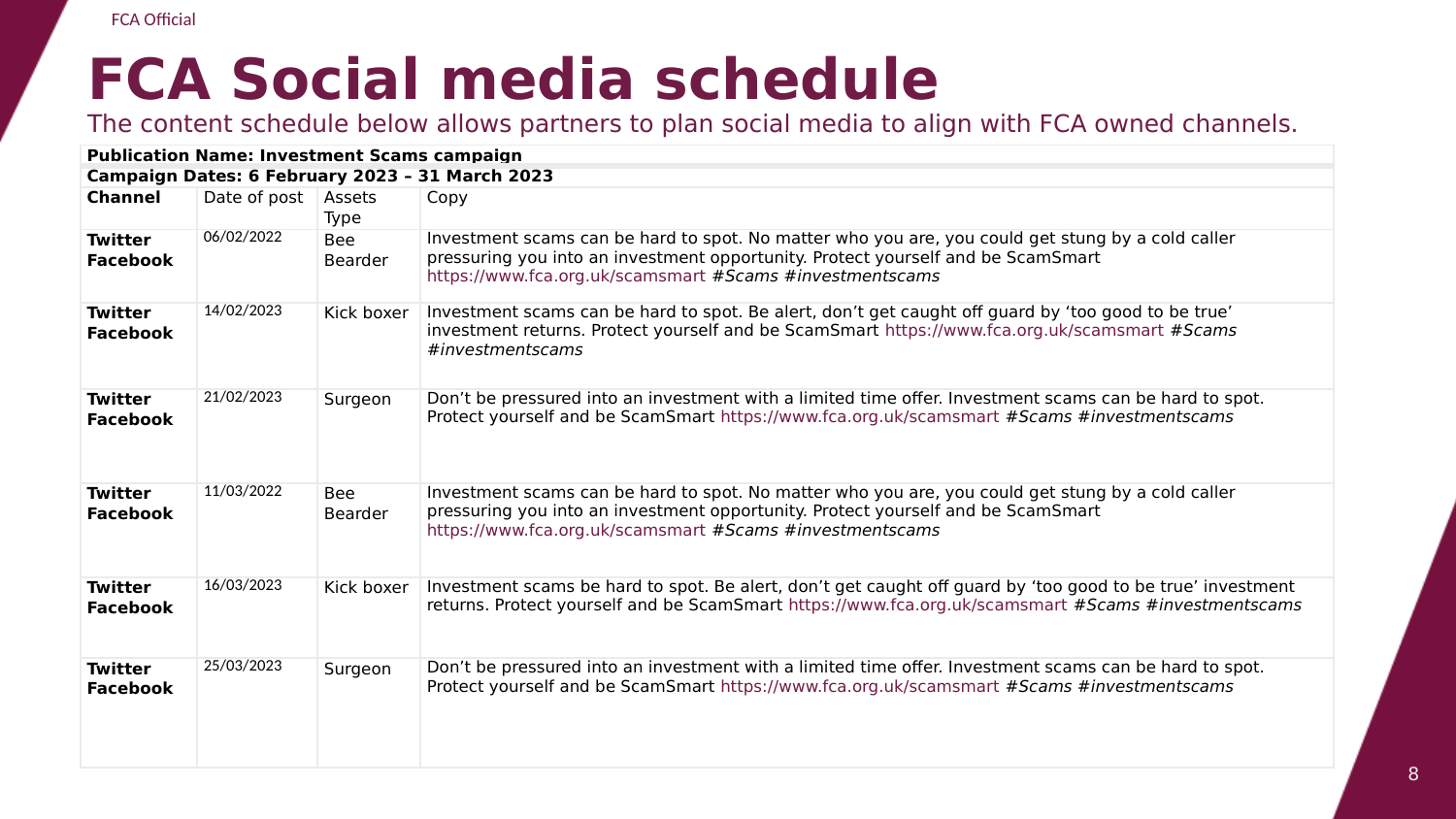

# FCA Social media schedule
The content schedule below allows partners to plan social media to align with FCA owned channels.
| Publication Name: Investment Scams campaign |  |  |  |
| --- | --- | --- | --- |
| Campaign Dates: 6 February 2023 – 31 March 2023 |  |  |  |
| Channel | Date of post | Assets Type | Copy |
| Twitter Facebook | 06/02/2022 | Bee Bearder | Investment scams can be hard to spot. No matter who you are, you could get stung by a cold caller pressuring you into an investment opportunity. Protect yourself and be ScamSmart https://www.fca.org.uk/scamsmart #Scams #investmentscams |
| Twitter Facebook | 14/02/2023 | Kick boxer | Investment scams can be hard to spot. Be alert, don’t get caught off guard by ‘too good to be true’ investment returns. Protect yourself and be ScamSmart https://www.fca.org.uk/scamsmart #Scams #investmentscams |
| Twitter Facebook | 21/02/2023 | Surgeon | Don’t be pressured into an investment with a limited time offer. Investment scams can be hard to spot. Protect yourself and be ScamSmart https://www.fca.org.uk/scamsmart #Scams #investmentscams |
| Twitter Facebook | 11/03/2022 | Bee Bearder | Investment scams can be hard to spot. No matter who you are, you could get stung by a cold caller pressuring you into an investment opportunity. Protect yourself and be ScamSmart https://www.fca.org.uk/scamsmart #Scams #investmentscams |
| Twitter Facebook | 16/03/2023 | Kick boxer | Investment scams be hard to spot. Be alert, don’t get caught off guard by ‘too good to be true’ investment returns. Protect yourself and be ScamSmart https://www.fca.org.uk/scamsmart #Scams #investmentscams |
| Twitter Facebook | 25/03/2023 | Surgeon | Don’t be pressured into an investment with a limited time offer. Investment scams can be hard to spot. Protect yourself and be ScamSmart https://www.fca.org.uk/scamsmart #Scams #investmentscams |
8